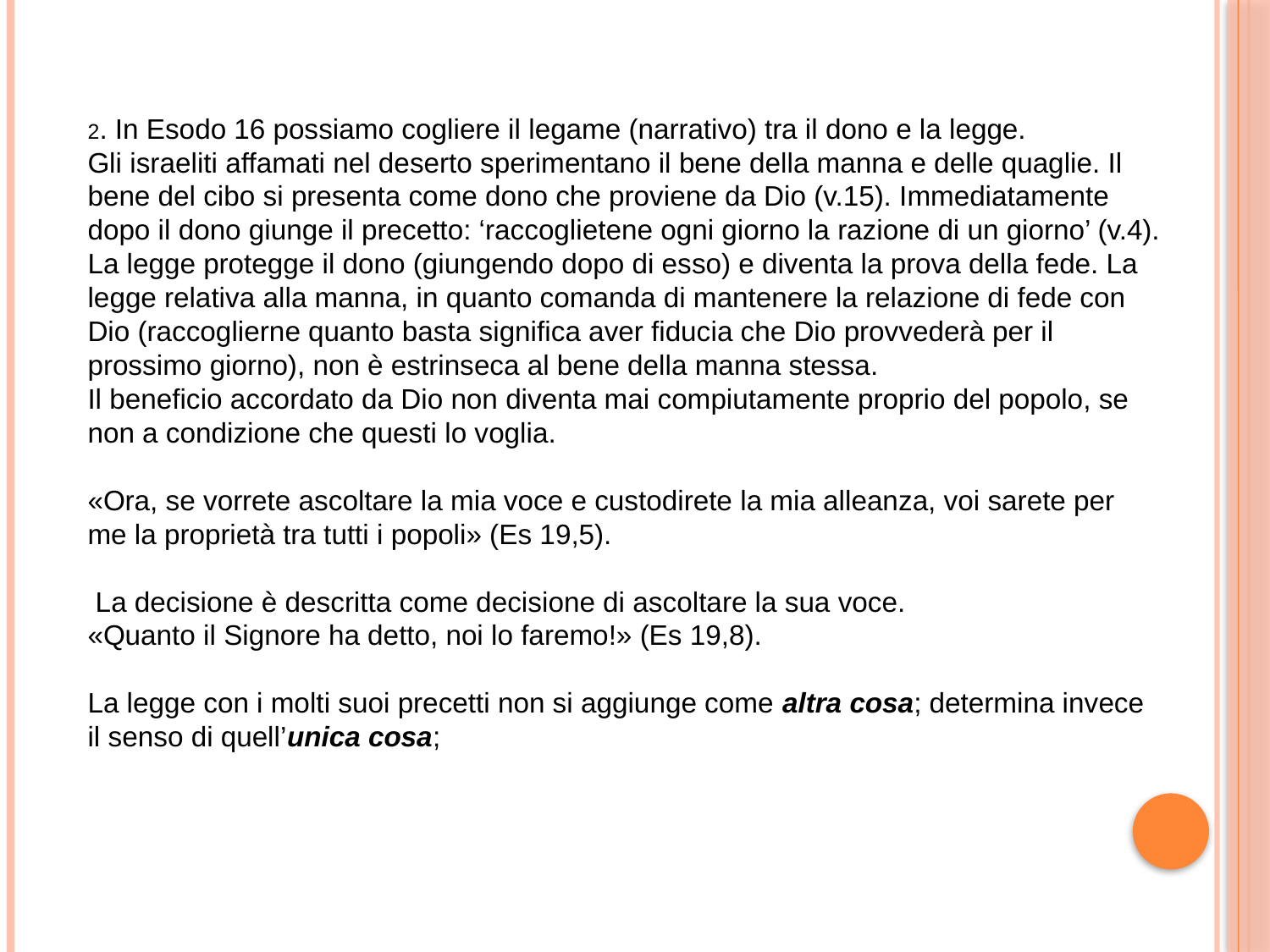

2. In Esodo 16 possiamo cogliere il legame (narrativo) tra il dono e la legge.
Gli israeliti affamati nel deserto sperimentano il bene della manna e delle quaglie. Il bene del cibo si presenta come dono che proviene da Dio (v.15). Immediatamente dopo il dono giunge il precetto: ‘raccoglietene ogni giorno la razione di un giorno’ (v.4). La legge protegge il dono (giungendo dopo di esso) e diventa la prova della fede. La legge relativa alla manna, in quanto comanda di mantenere la relazione di fede con Dio (raccoglierne quanto basta significa aver fiducia che Dio provvederà per il prossimo giorno), non è estrinseca al bene della manna stessa.
Il beneficio accordato da Dio non diventa mai compiutamente proprio del popolo, se non a condizione che questi lo voglia.

«Ora, se vorrete ascoltare la mia voce e custodirete la mia alleanza, voi sarete per me la proprietà tra tutti i popoli» (Es 19,5).

 La decisione è descritta come decisione di ascoltare la sua voce.
«Quanto il Signore ha detto, noi lo faremo!» (Es 19,8).

La legge con i molti suoi precetti non si aggiunge come altra cosa; determina invece il senso di quell’unica cosa;